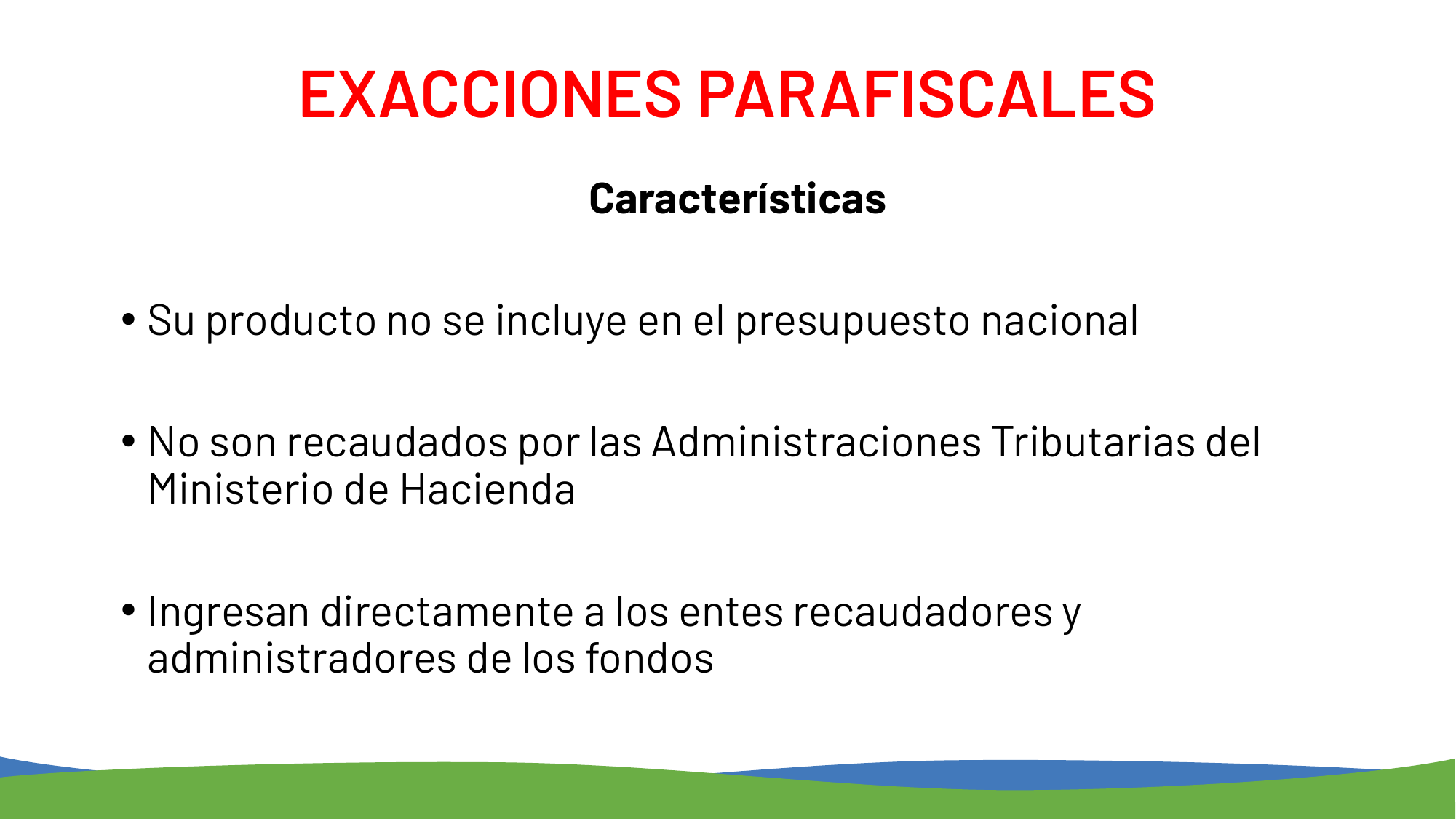

# EXACCIONES PARAFISCALES
Características

Su producto no se incluye en el presupuesto nacional

No son recaudados por las Administraciones Tributarias del Ministerio de Hacienda

Ingresan directamente a los entes recaudadores y administradores de los fondos